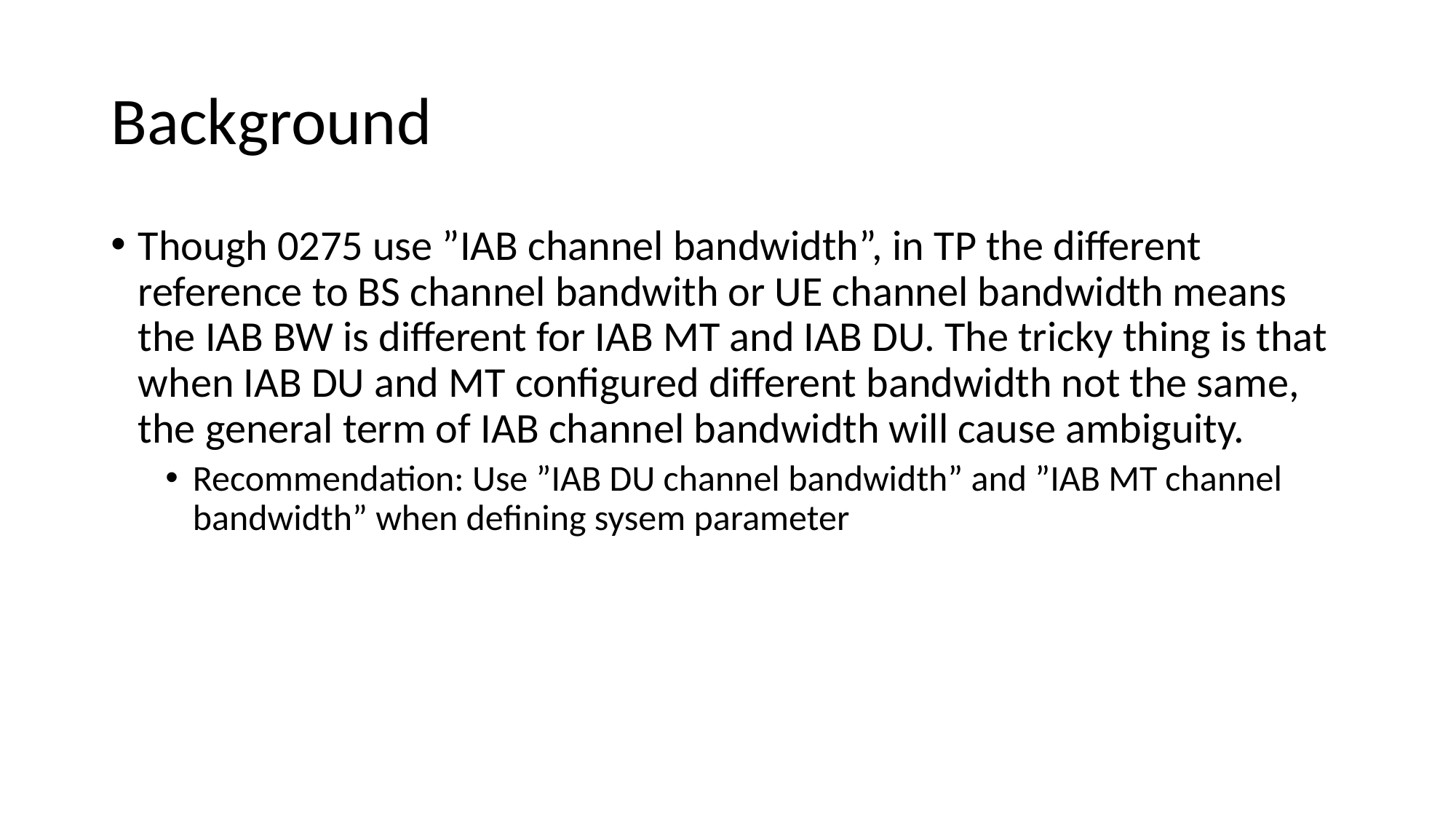

# Background
Though 0275 use ”IAB channel bandwidth”, in TP the different reference to BS channel bandwith or UE channel bandwidth means the IAB BW is different for IAB MT and IAB DU. The tricky thing is that when IAB DU and MT configured different bandwidth not the same, the general term of IAB channel bandwidth will cause ambiguity.
Recommendation: Use ”IAB DU channel bandwidth” and ”IAB MT channel bandwidth” when defining sysem parameter